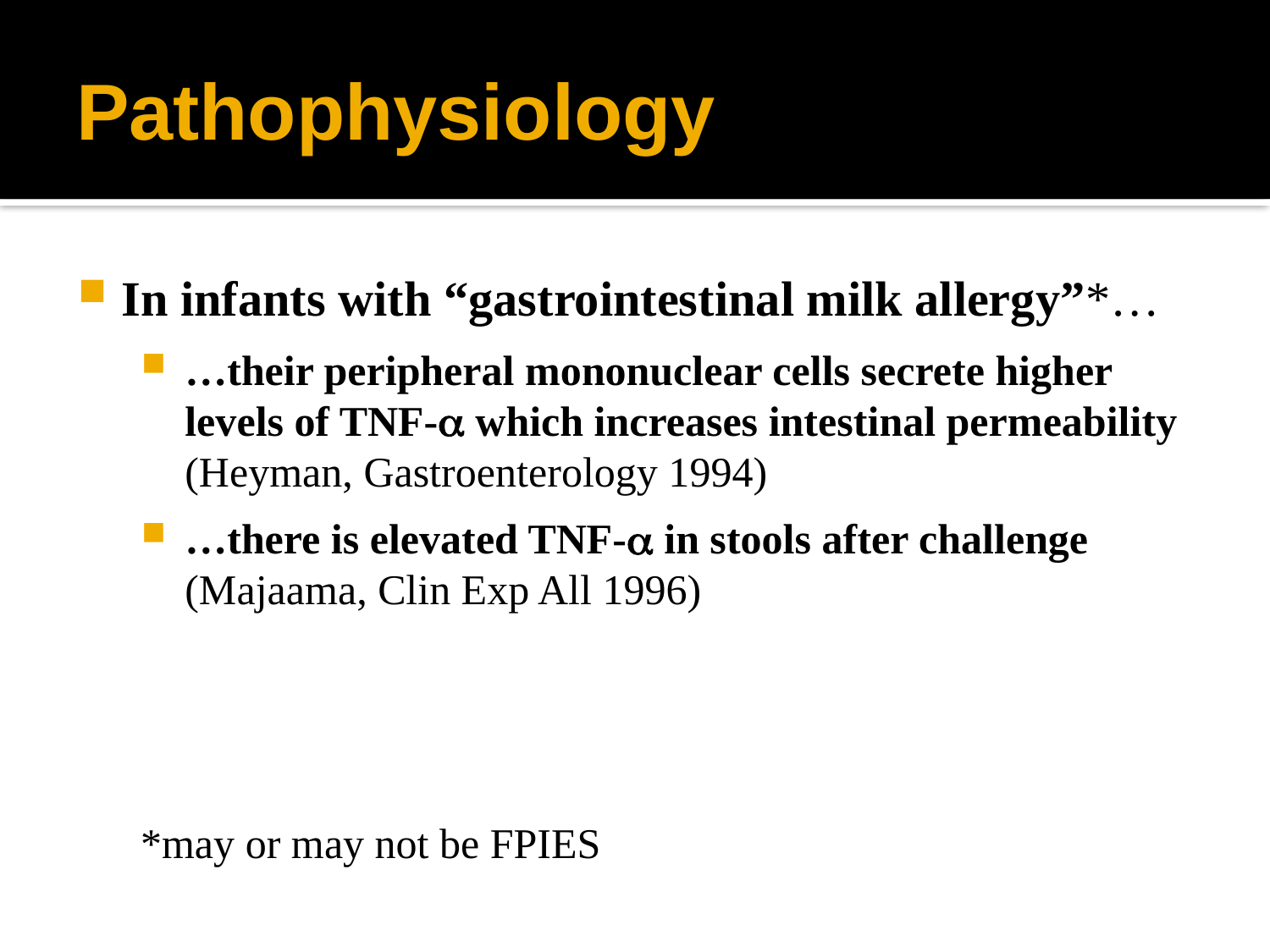

# Pathophysiology
In infants with “gastrointestinal milk allergy”*…
…their peripheral mononuclear cells secrete higher levels of TNF-α which increases intestinal permeability (Heyman, Gastroenterology 1994)
…there is elevated TNF-α in stools after challenge (Majaama, Clin Exp All 1996)

*may or may not be FPIES